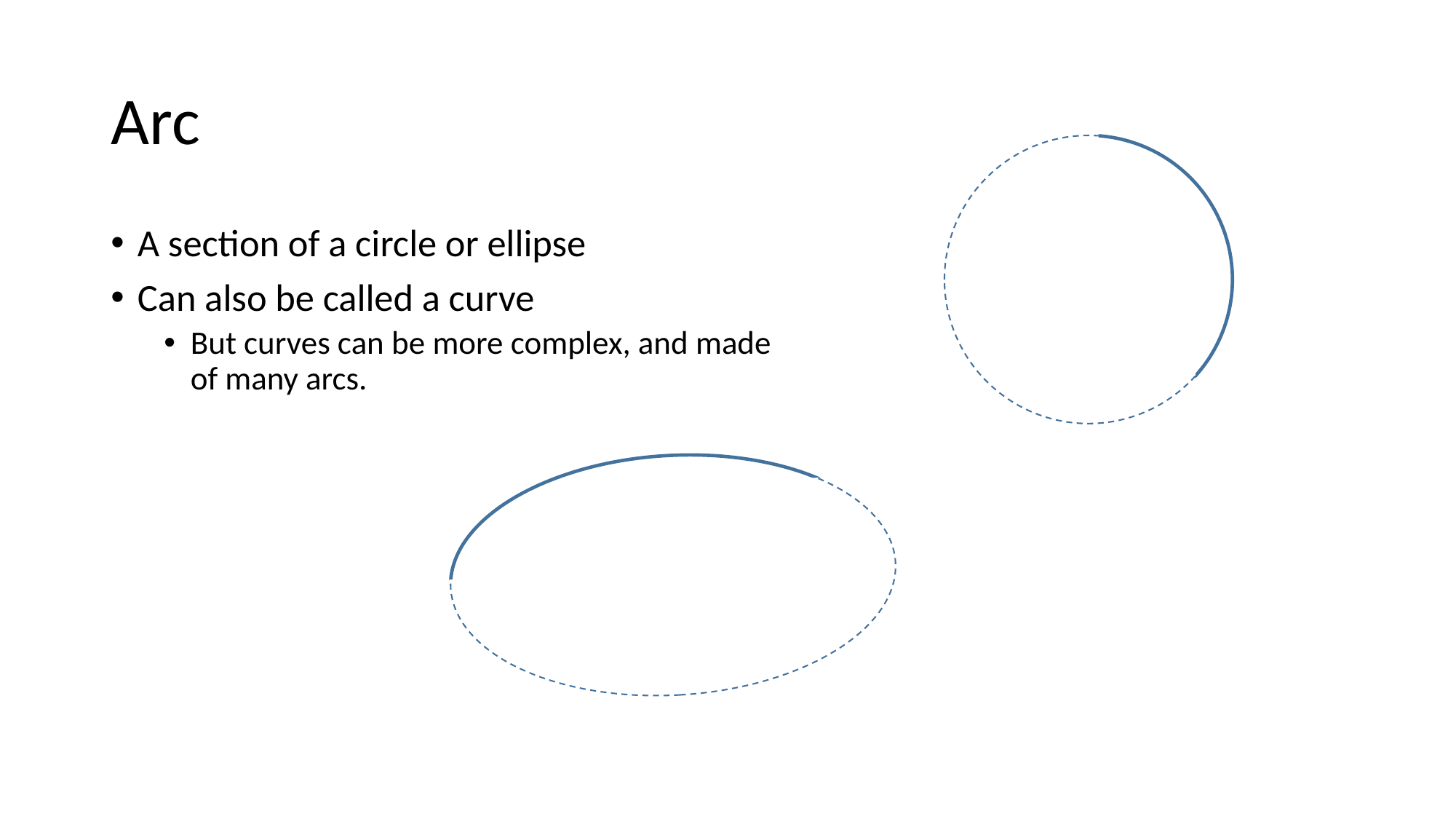

# Arc

A section of a circle or ellipse
Can also be called a curve
But curves can be more complex, and made of many arcs.